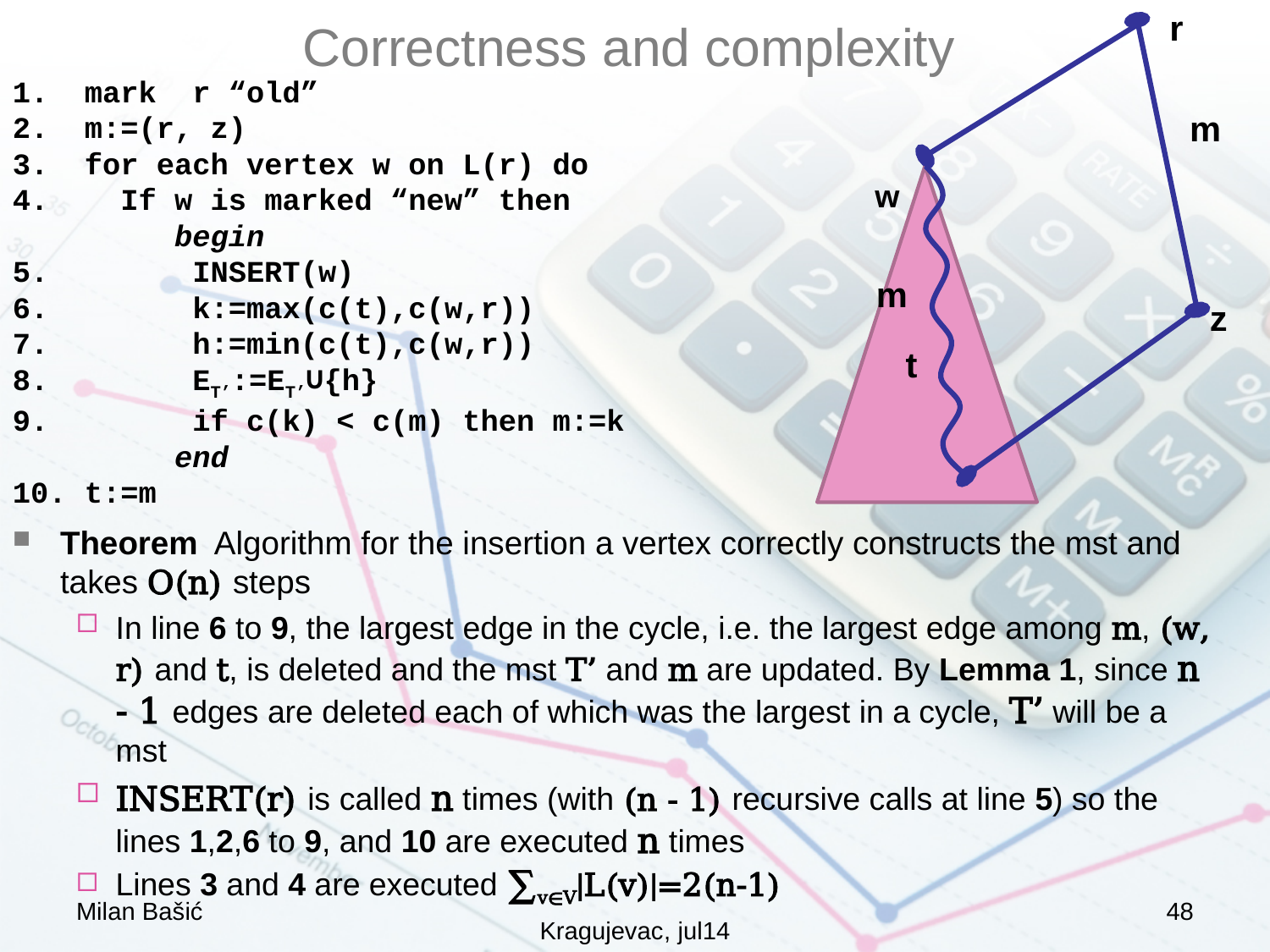

# Correctness and complexity
r

1.  mark  r “old”
2.  m:=(r, z)
3.  for each vertex w on L(r) do
4.    If w is marked “new” then
         begin
5.        INSERT(w)
6.        k:=max(c(t),c(w,r))
7.        h:=min(c(t),c(w,r))
8.        ET’:=ET’∪{h}
9.        if c(k) < c(m) then m:=k
         end
10. t:=m
m

w

m

z

t

Theorem  Algorithm for the insertion a vertex correctly constructs the mst and takes O(n) steps
In line 6 to 9, the largest edge in the cycle, i.e. the largest edge among m, (w, r) and t, is deleted and the mst T’ and m are updated. By Lemma 1, since n - 1 edges are deleted each of which was the largest in a cycle, T’ will be a mst
INSERT(r) is called n times (with (n - 1) recursive calls at line 5) so the lines 1,2,6 to 9, and 10 are executed n times
Lines 3 and 4 are executed ∑v∊V|L(v)|=2(n-1)

Milan Bašić
48
Kragujevac, jul14